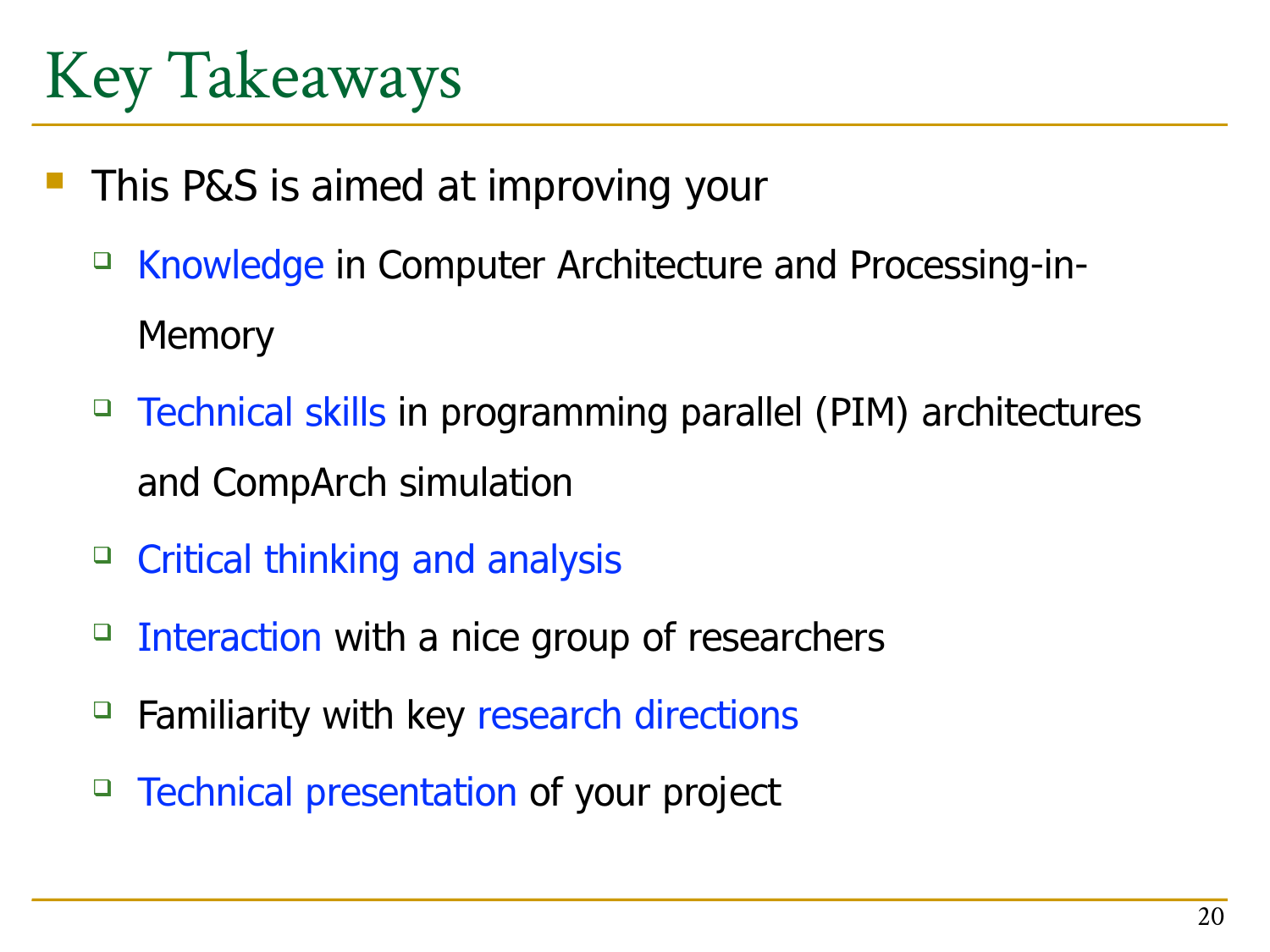

# Key Takeaways
This P&S is aimed at improving your
Knowledge in Computer Architecture and Processing-in-Memory
Technical skills in programming parallel (PIM) architectures and CompArch simulation
Critical thinking and analysis
Interaction with a nice group of researchers
Familiarity with key research directions
Technical presentation of your project
20